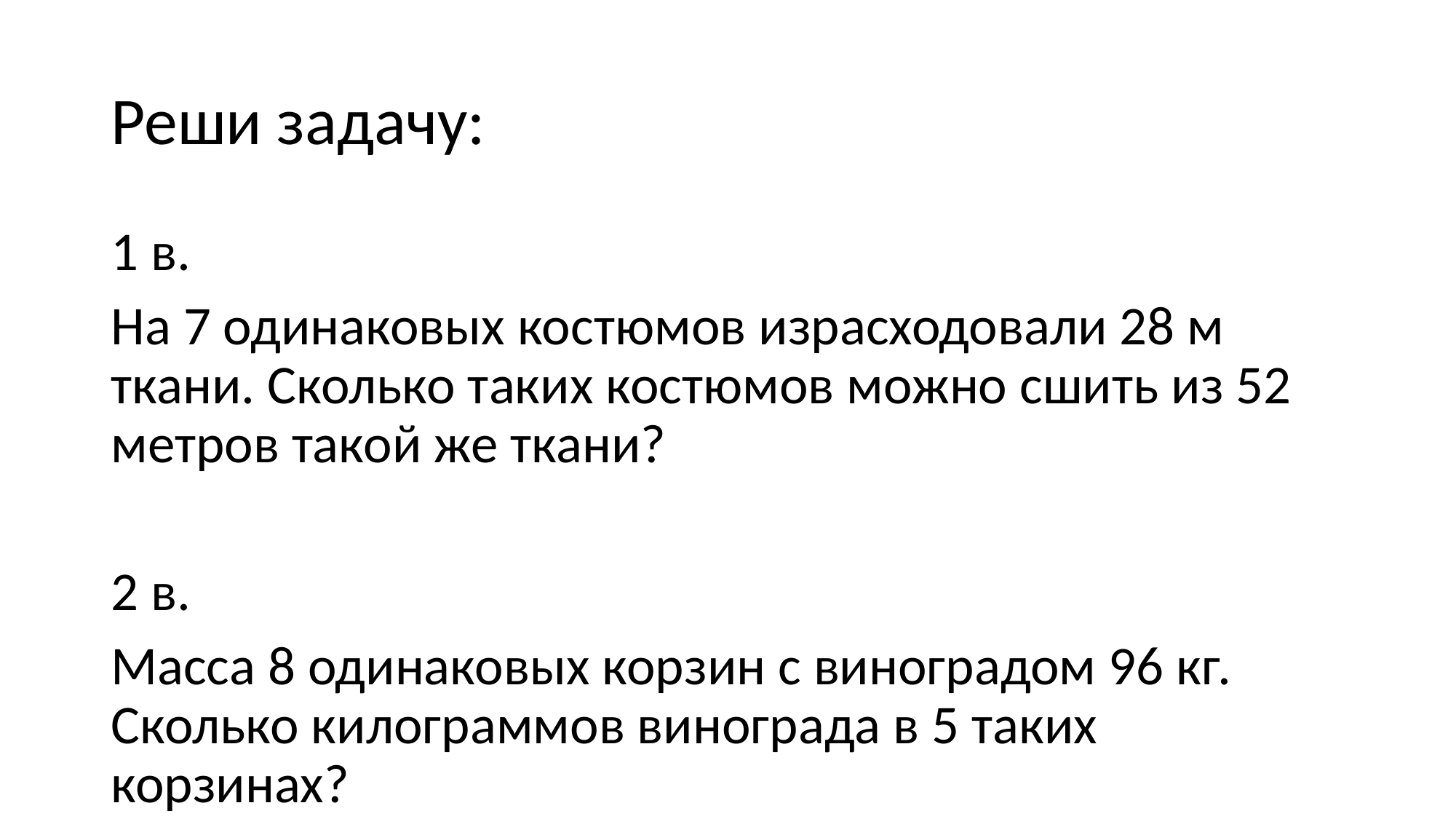

# Реши задачу:
1 в.
На 7 одинаковых костюмов израсходовали 28 м ткани. Сколько таких костюмов можно сшить из 52 метров такой же ткани?

2 в.
Масса 8 одинаковых корзин с виноградом 96 кг. Сколько килограммов винограда в 5 таких корзинах?